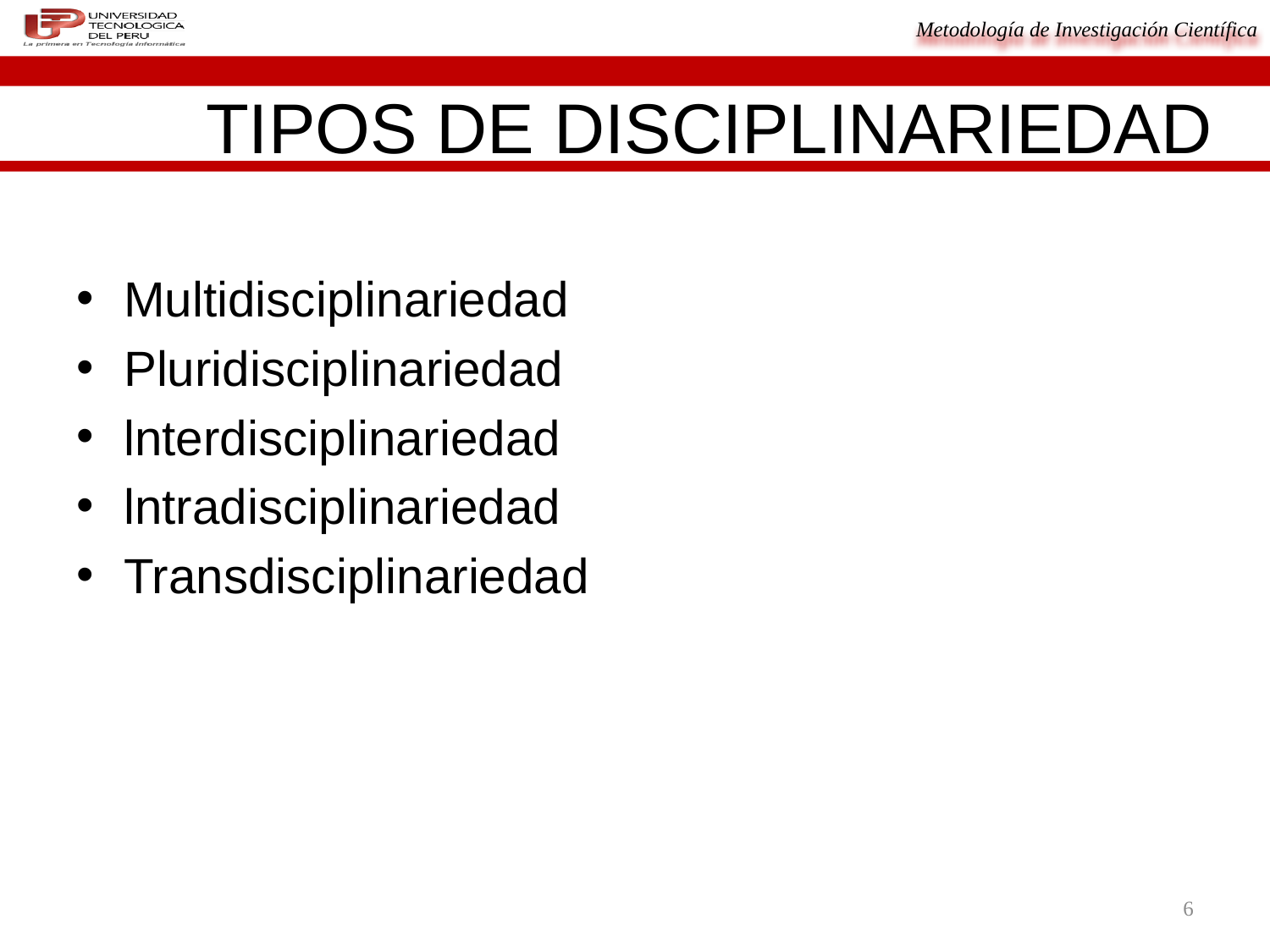

# TIPOS DE DISCIPLINARIEDAD
Multidisciplinariedad
Pluridisciplinariedad
lnterdisciplinariedad
lntradisciplinariedad
Transdisciplinariedad
6